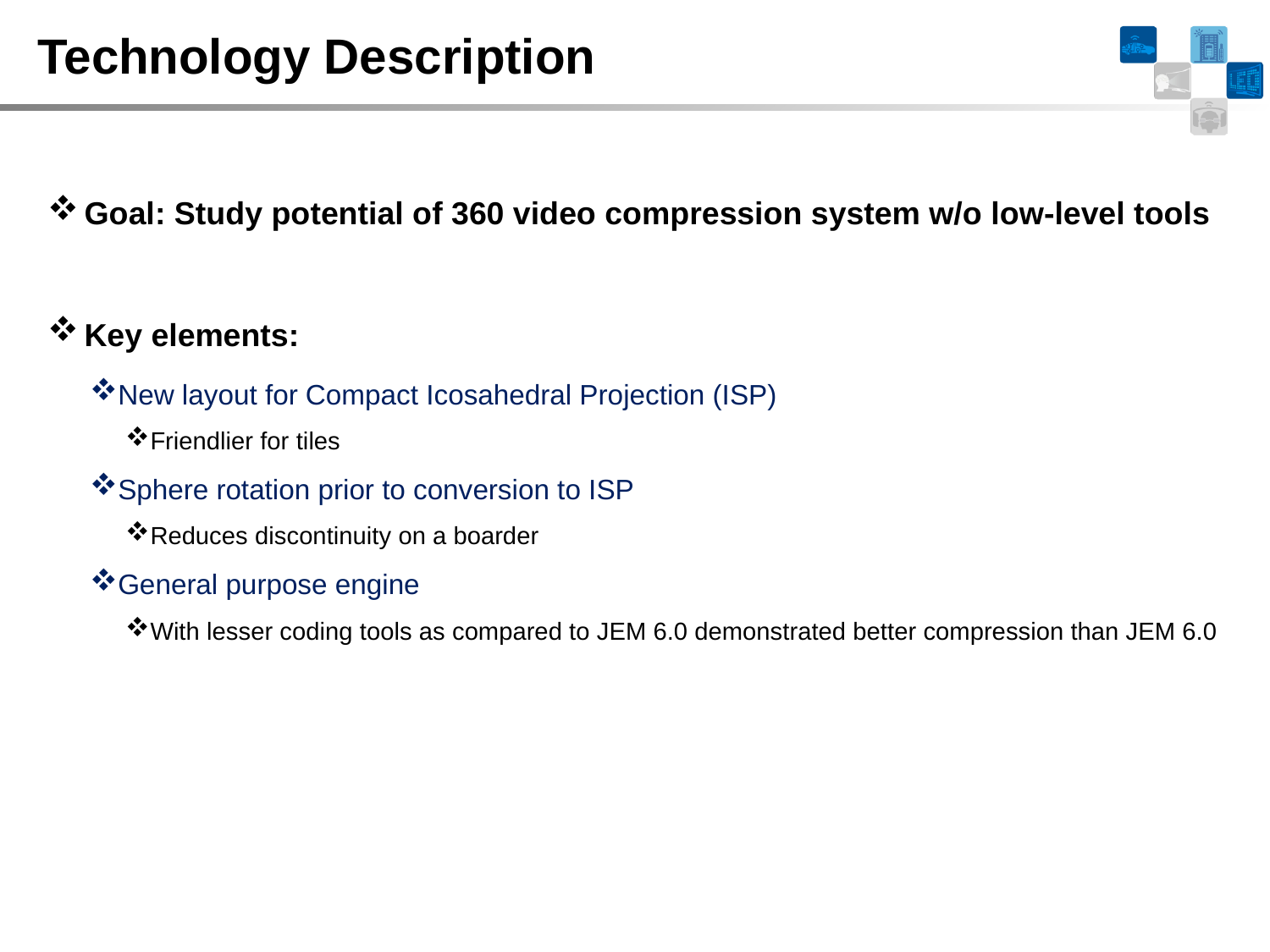

# Technology Description
Goal: Study potential of 360 video compression system w/o low-level tools
Key elements:
New layout for Compact Icosahedral Projection (ISP)
Friendlier for tiles
Sphere rotation prior to conversion to ISP
Reduces discontinuity on a boarder
General purpose engine
With lesser coding tools as compared to JEM 6.0 demonstrated better compression than JEM 6.0